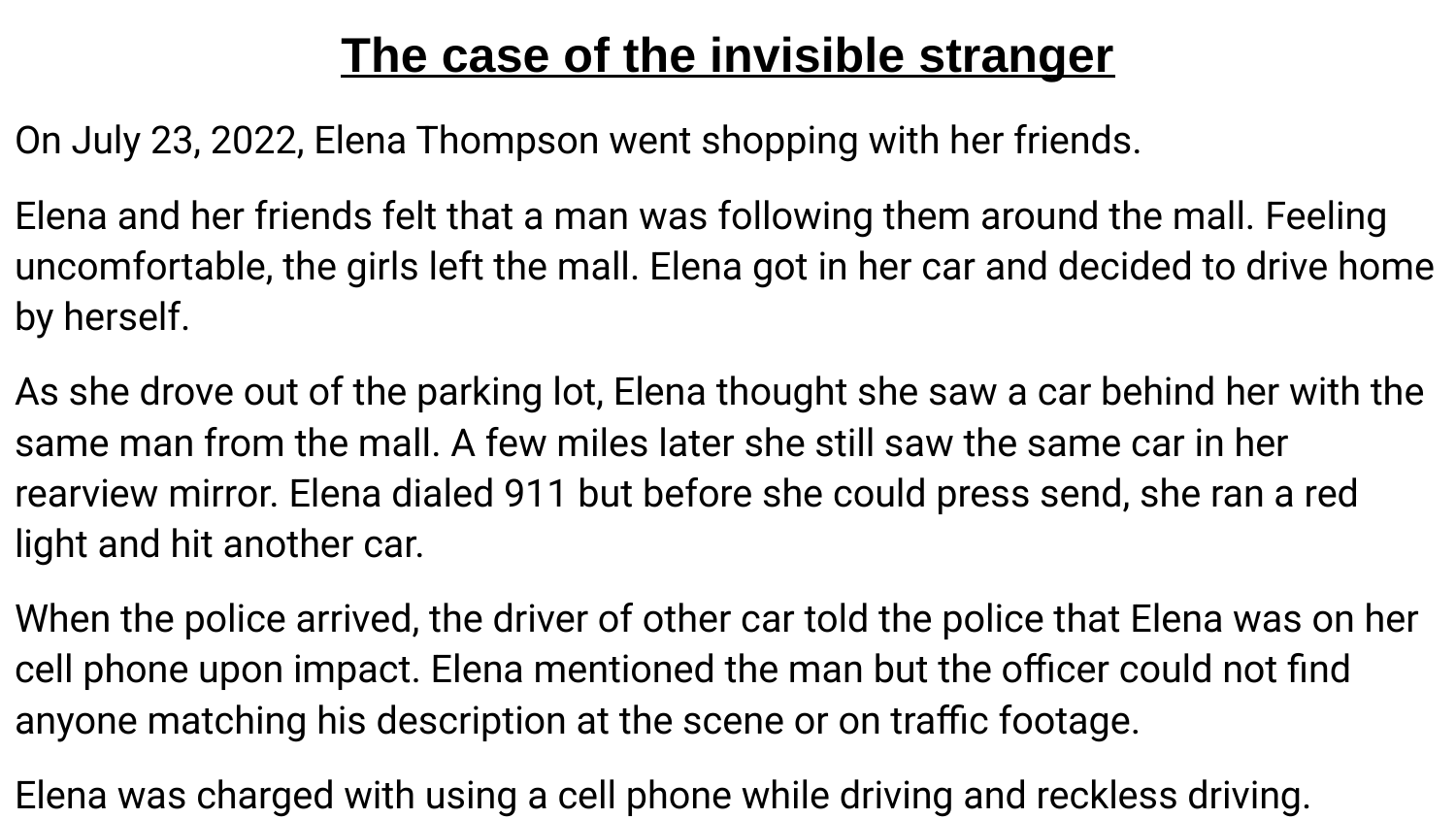

# The case of the invisible stranger

On July 23, 2022, Elena Thompson went shopping with her friends.
Elena and her friends felt that a man was following them around the mall. Feeling uncomfortable, the girls left the mall. Elena got in her car and decided to drive home by herself.
As she drove out of the parking lot, Elena thought she saw a car behind her with the same man from the mall. A few miles later she still saw the same car in her rearview mirror. Elena dialed 911 but before she could press send, she ran a red light and hit another car.
When the police arrived, the driver of other car told the police that Elena was on her cell phone upon impact. Elena mentioned the man but the officer could not find anyone matching his description at the scene or on traffic footage.
Elena was charged with using a cell phone while driving and reckless driving.